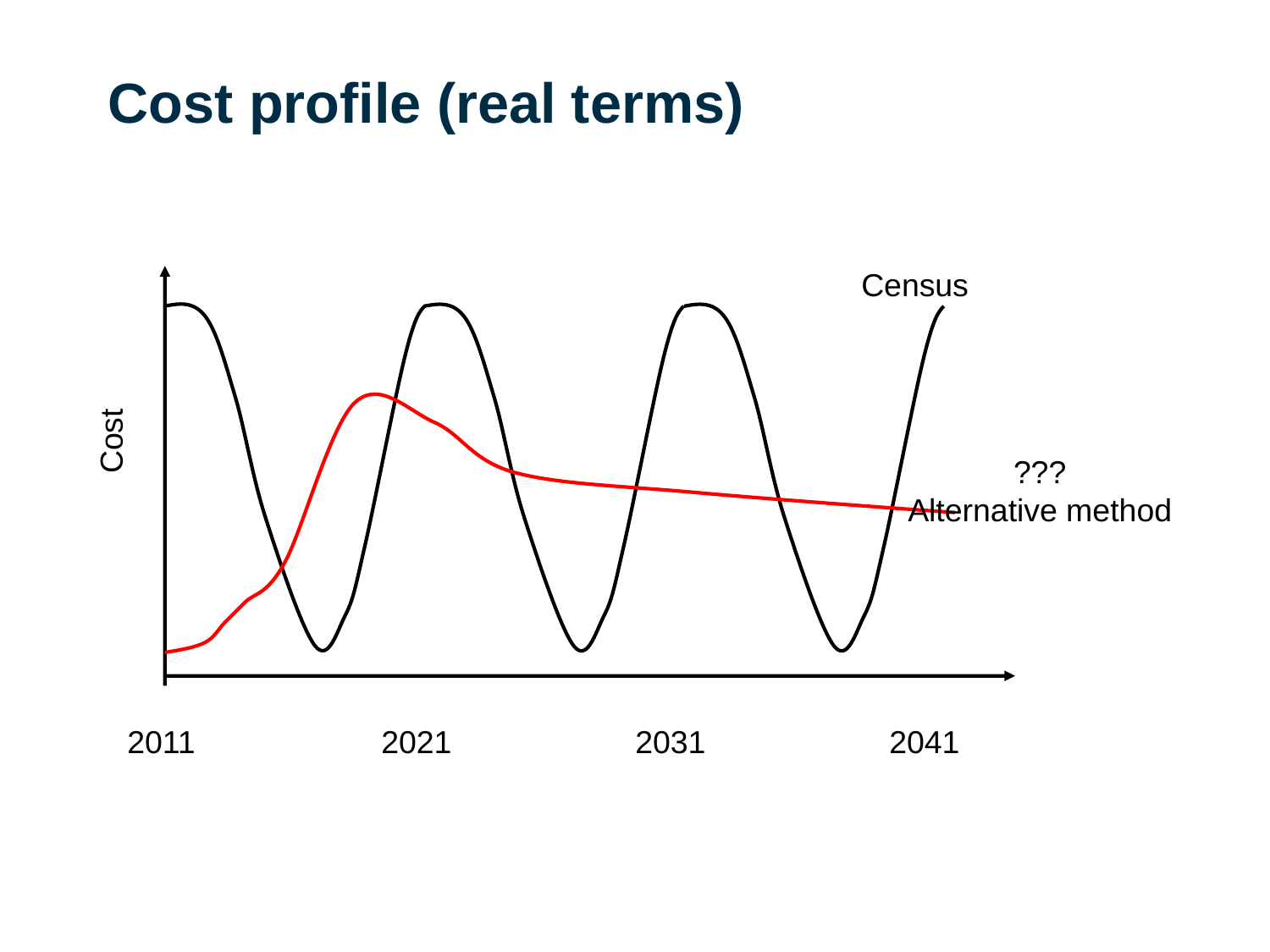

# Cost profile (real terms)
Census

Cost

2011		2021		2031		2041

???
Alternative method